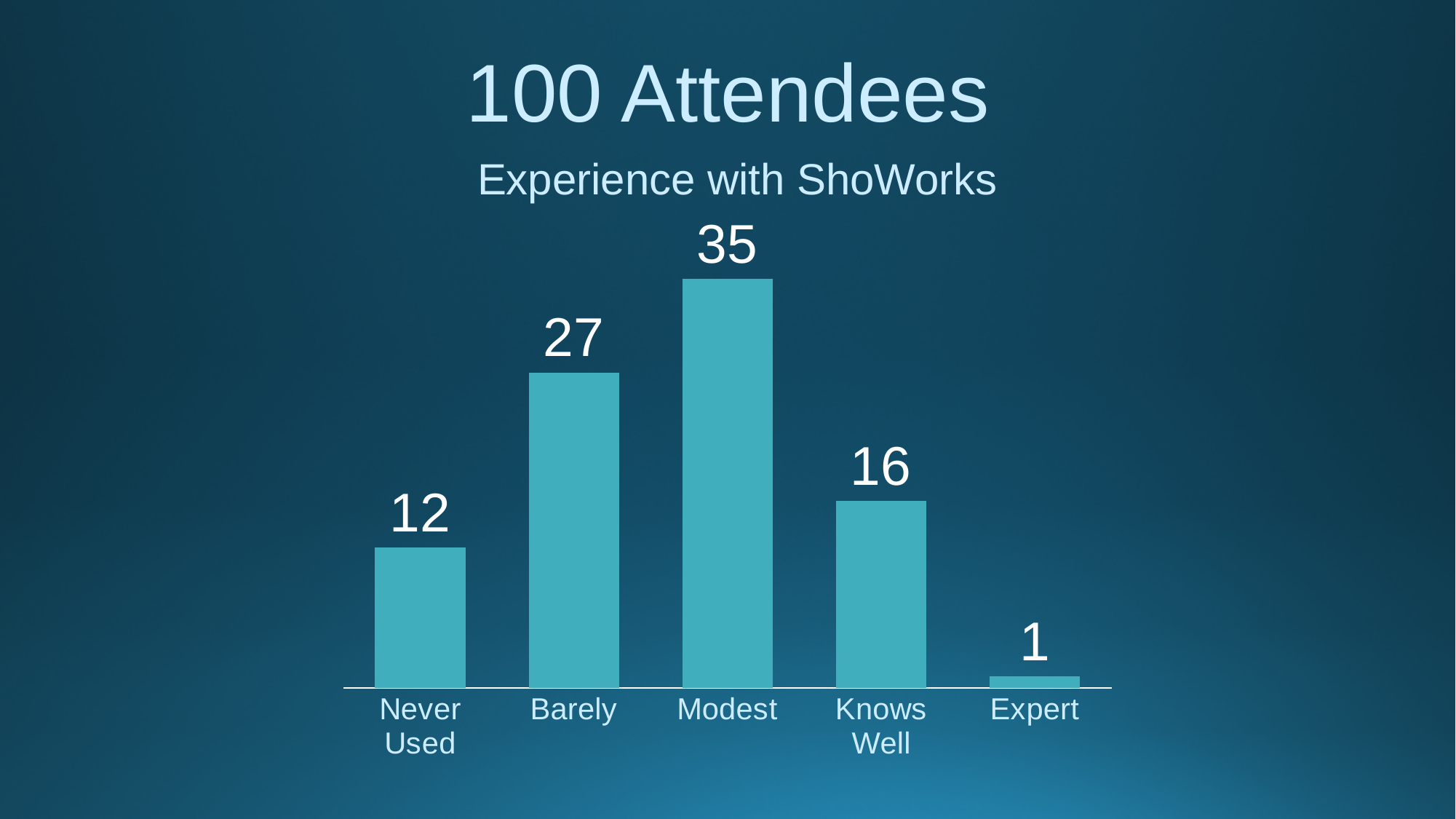

100 Attendees
Experience with ShoWorks

### Chart

| Category | Series 1 | Column1 | Column2 |
|---|---|---|---|
| Never Used | 12.0 | None | None |
| Barely | 27.0 | None | None |
| Modest | 35.0 | None | None |
| Knows Well | 16.0 | None | None |
| Expert | 1.0 | None | None |